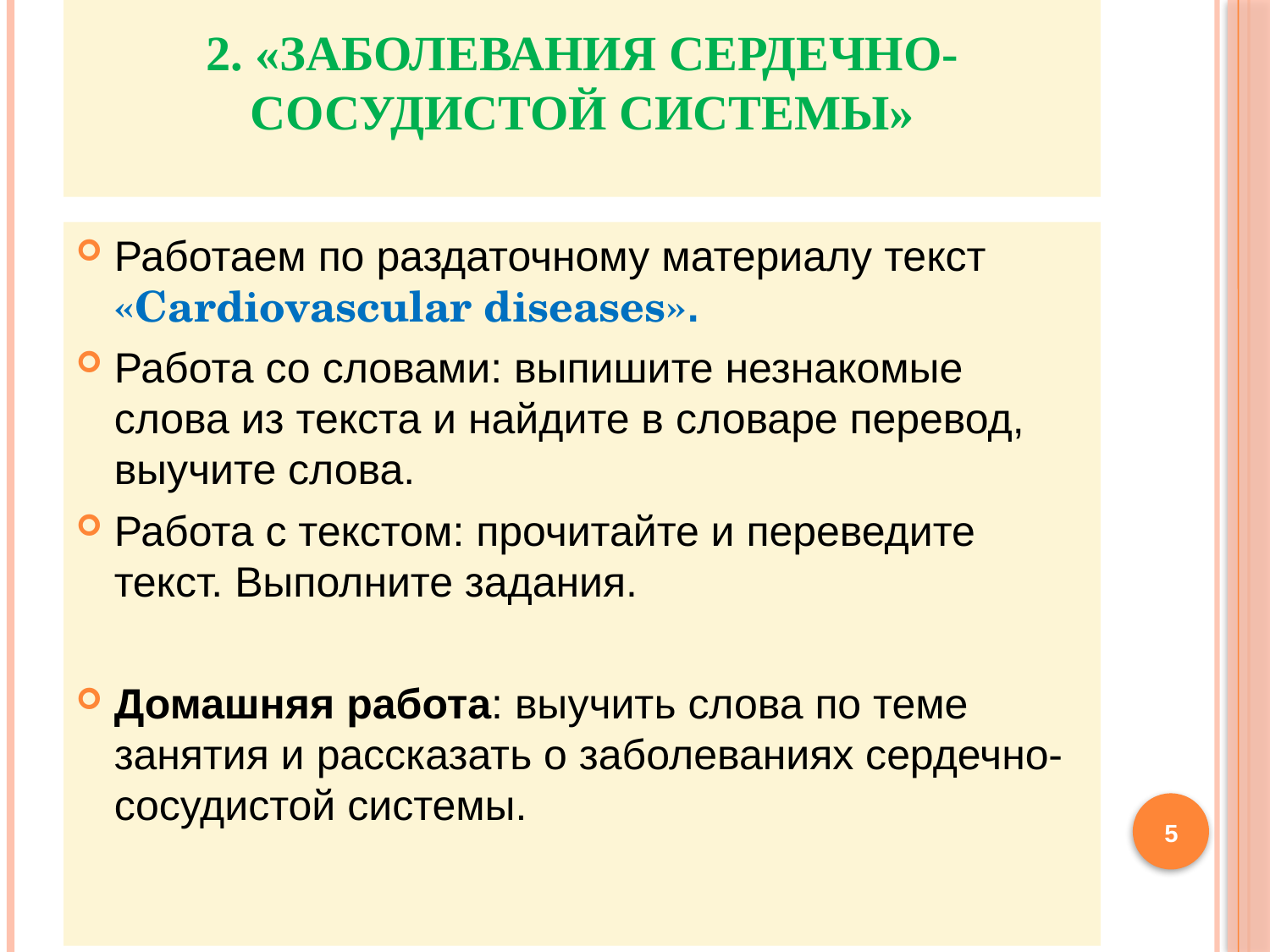

# 2. «Заболевания сердечно-сосудистой системы»
Работаем по раздаточному материалу текст «Cardiovascular diseases».
Работа со словами: выпишите незнакомые слова из текста и найдите в словаре перевод, выучите слова.
Работа с текстом: прочитайте и переведите текст. Выполните задания.

Домашняя работа: выучить слова по теме занятия и рассказать о заболеваниях сердечно-сосудистой системы.
5